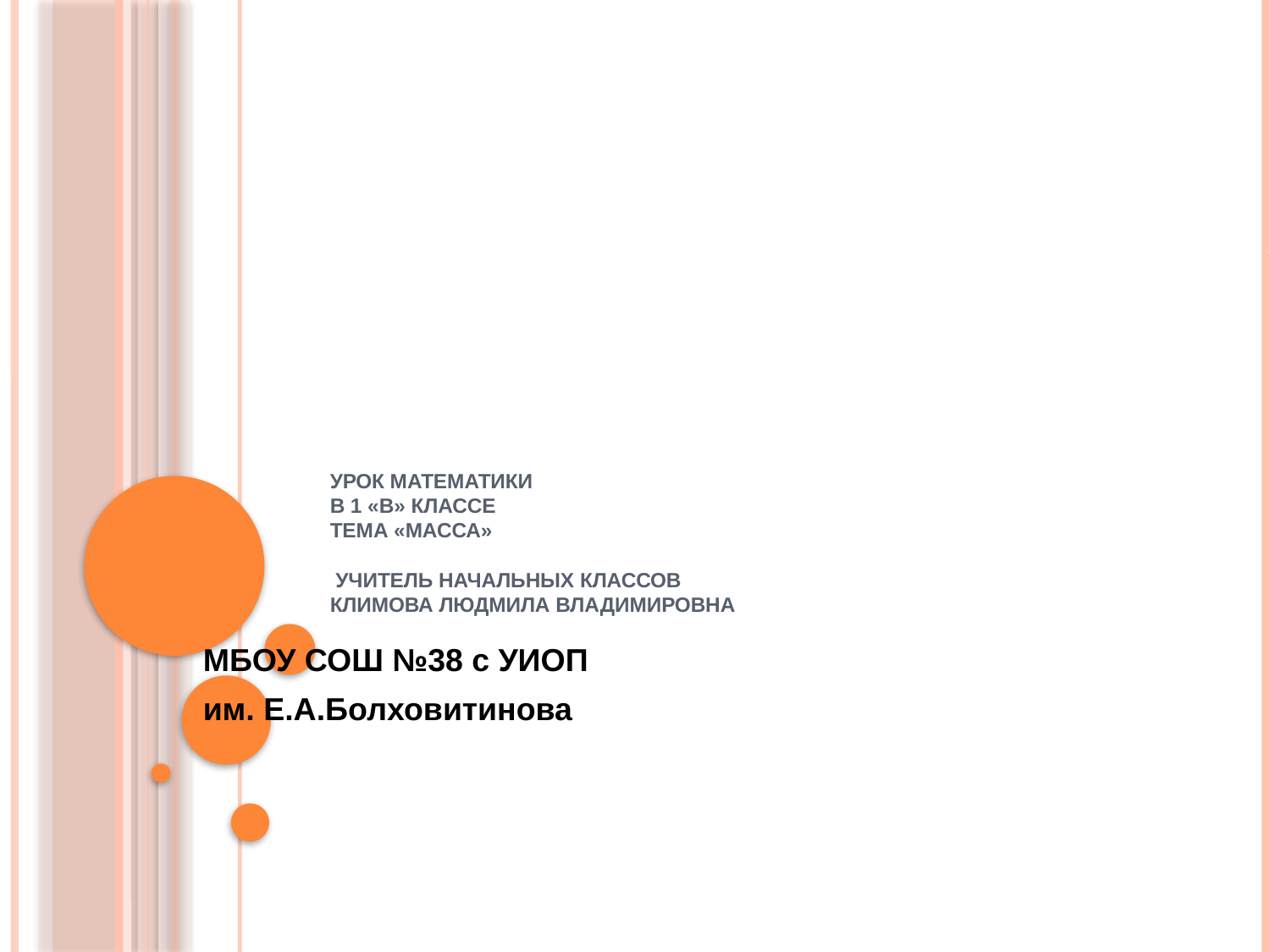

# Урок математики в 1 «В» классе тема «Масса» учитель начальных классов Климова Людмила Владимировна

МБОУ СОШ №38 с УИОП
им. Е.А.Болховитинова